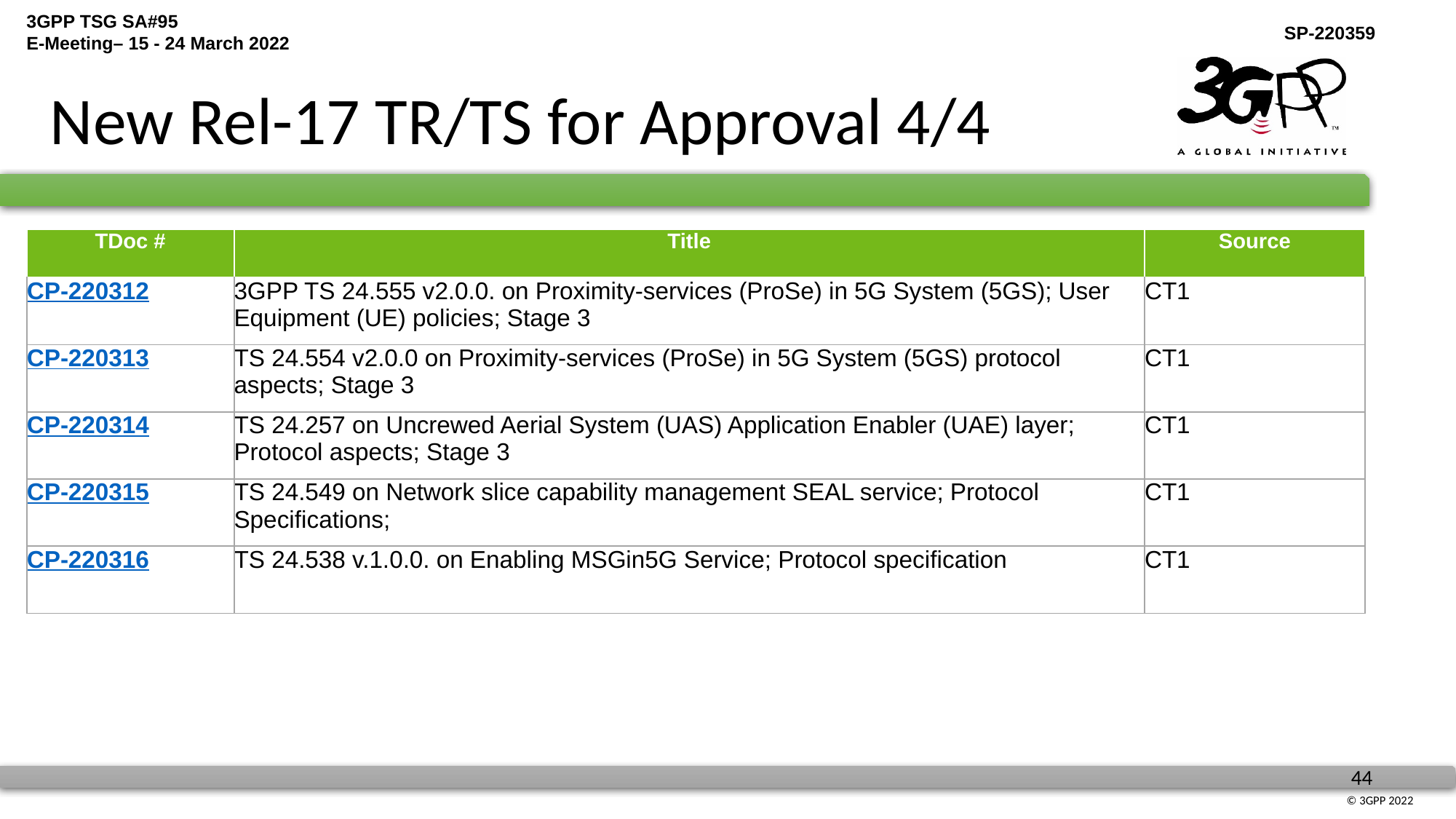

# New Rel-17 TR/TS for Approval 4/4
| TDoc # | Title | Source |
| --- | --- | --- |
| CP-220312 | 3GPP TS 24.555 v2.0.0. on Proximity-services (ProSe) in 5G System (5GS); User Equipment (UE) policies; Stage 3 | CT1 |
| CP-220313 | TS 24.554 v2.0.0 on Proximity-services (ProSe) in 5G System (5GS) protocol aspects; Stage 3 | CT1 |
| CP-220314 | TS 24.257 on Uncrewed Aerial System (UAS) Application Enabler (UAE) layer; Protocol aspects; Stage 3 | CT1 |
| CP-220315 | TS 24.549 on Network slice capability management SEAL service; Protocol Specifications; | CT1 |
| CP-220316 | TS 24.538 v.1.0.0. on Enabling MSGin5G Service; Protocol specification | CT1 |